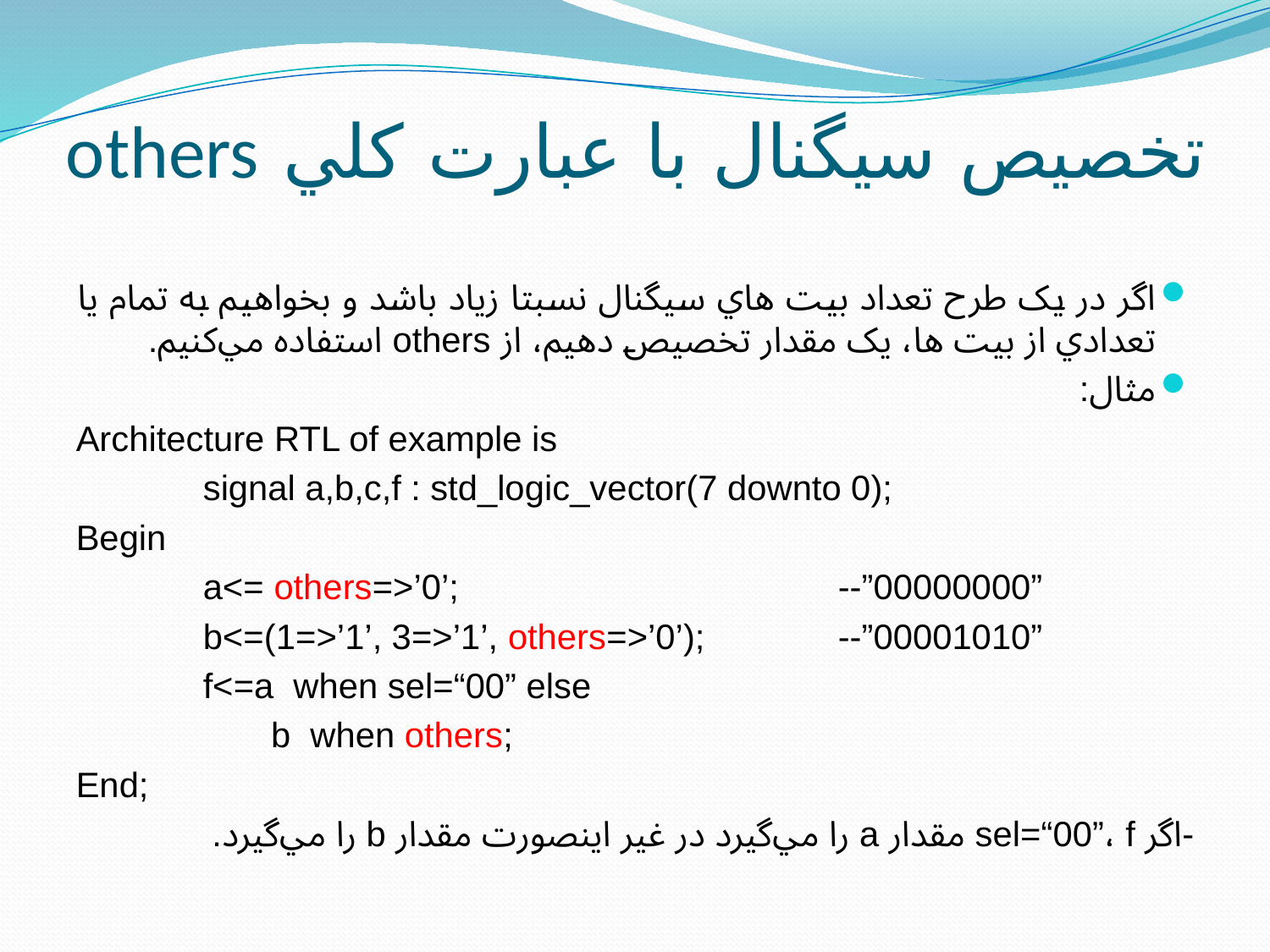

# تخصيص سيگنال با عبارت کلي others
اگر در يک طرح تعداد بيت هاي سيگنال نسبتا زياد باشد و بخواهيم به تمام يا تعدادي از بيت ها، يک مقدار تخصيص دهيم، از others استفاده مي‌کنيم.
مثال:
Architecture RTL of example is
	signal a,b,c,f : std_logic_vector(7 downto 0);
Begin
	a<= others=>’0’;			--”00000000”
	b<=(1=>’1’, 3=>’1’, others=>’0’);    	--”00001010”
	f<=a  when sel=“00” else
	       b  when others;
End;
-اگر sel=“00”، f مقدار a را مي‌گيرد در غير اينصورت مقدار b را مي‌گيرد.